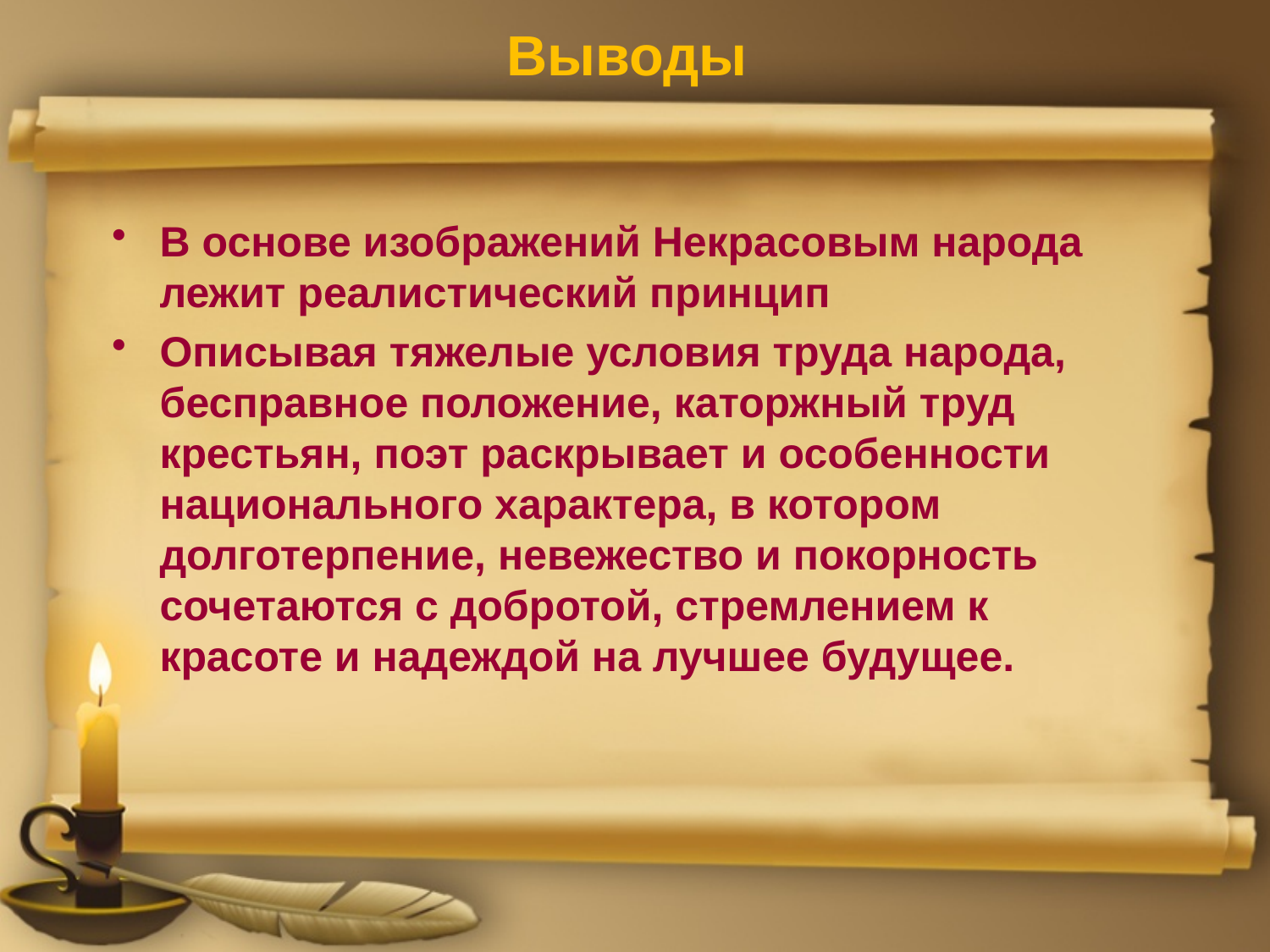

# Выводы
В основе изображений Некрасовым народа лежит реалистический принцип
Описывая тяжелые условия труда народа, бесправное положение, каторжный труд крестьян, поэт раскрывает и особенности национального характера, в котором долготерпение, невежество и покорность сочетаются с добротой, стремлением к красоте и надеждой на лучшее будущее.